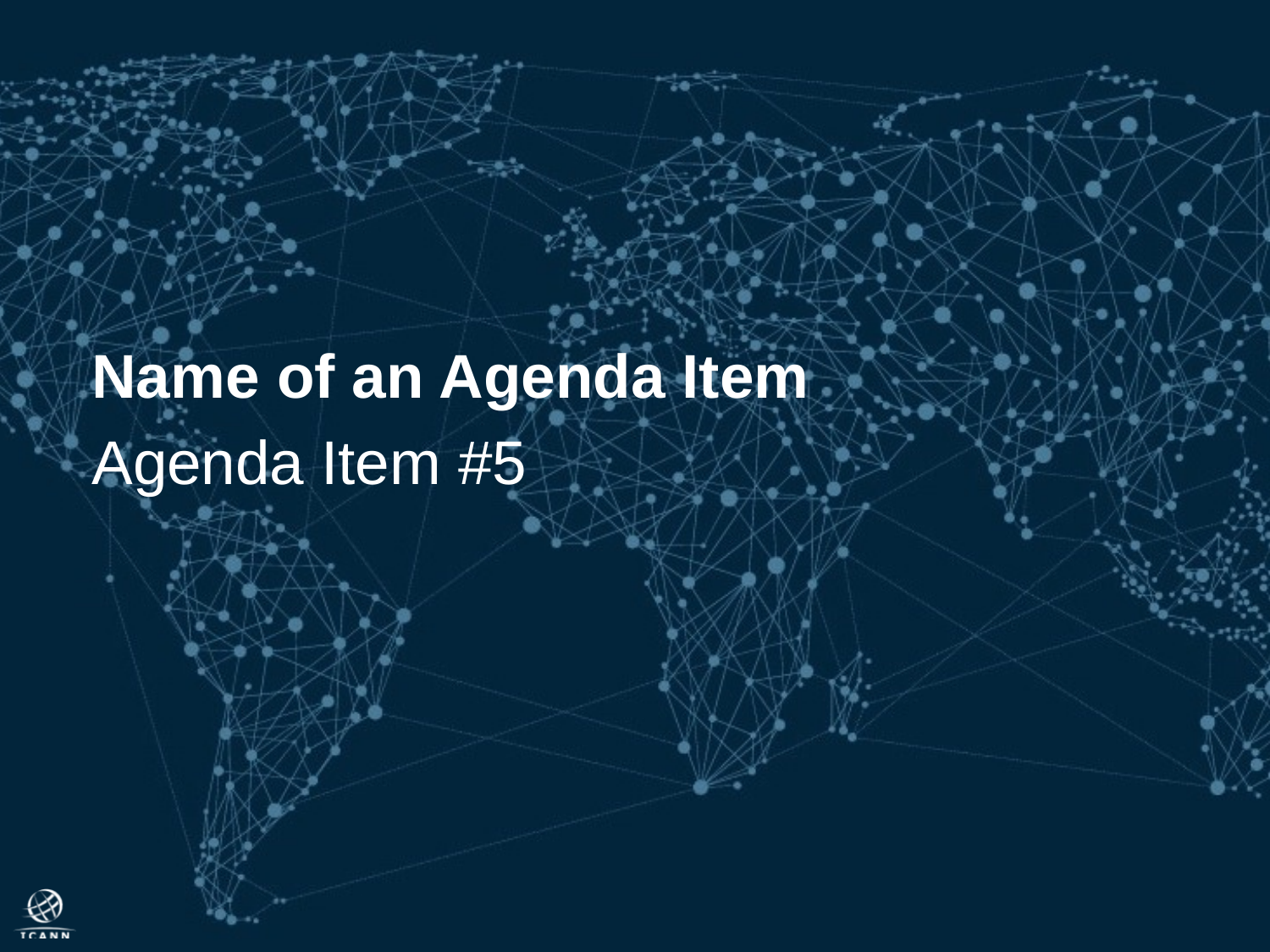

Name of an Agenda Item
Agenda Item #5